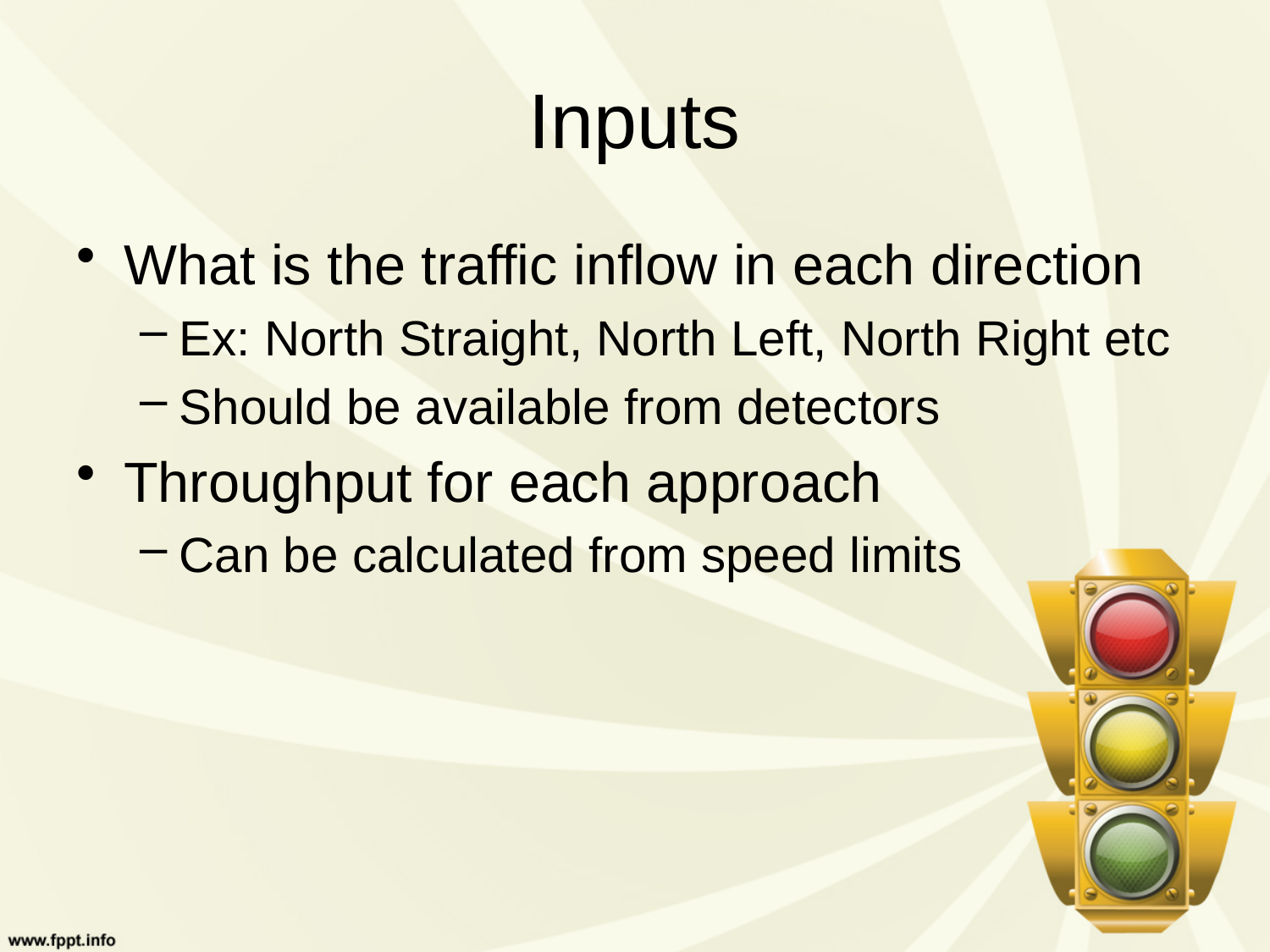

# Inputs
What is the traffic inflow in each direction
Ex: North Straight, North Left, North Right etc
Should be available from detectors
Throughput for each approach
Can be calculated from speed limits